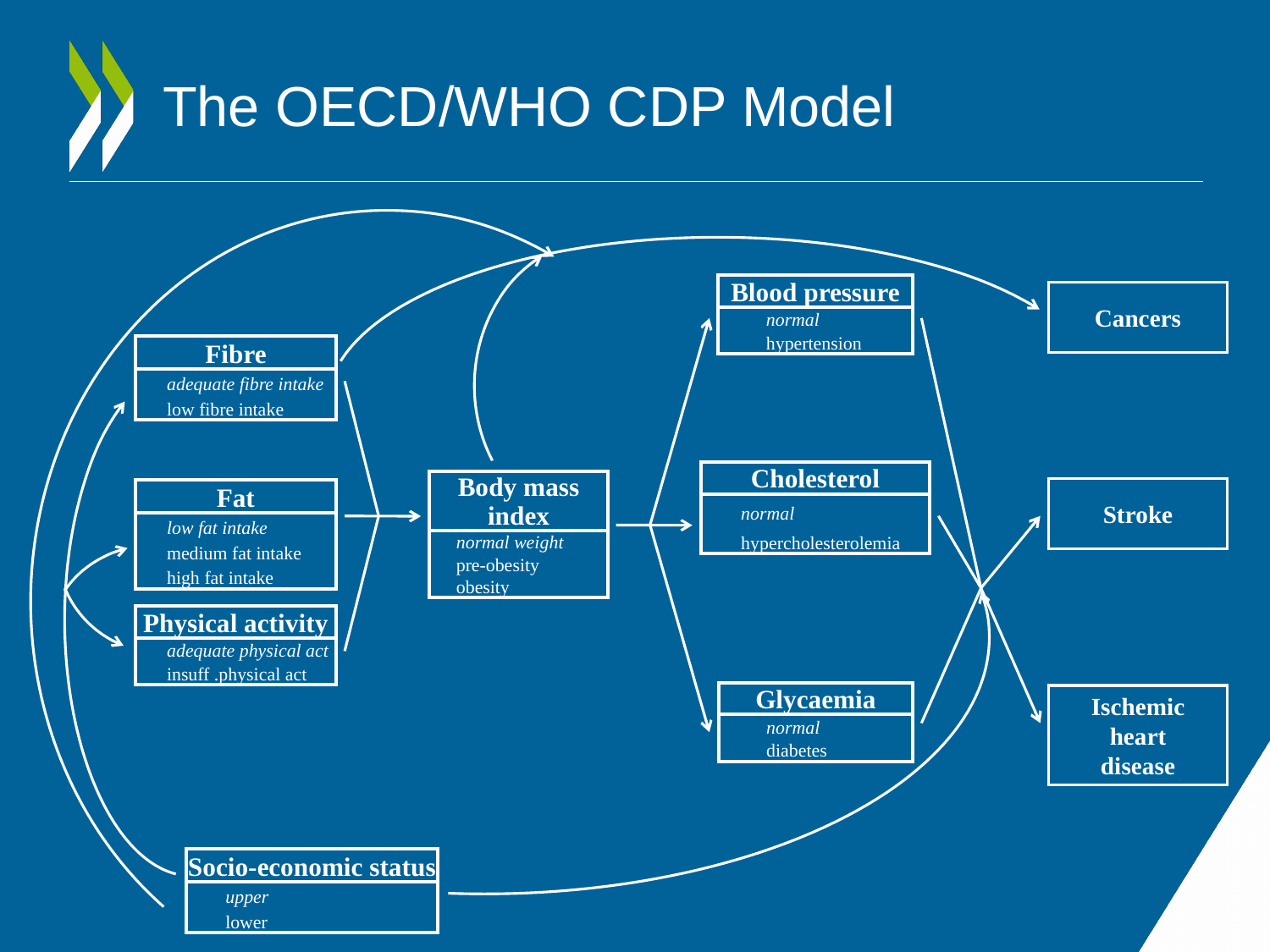

# The OECD/WHO CDP Model

| Blood pressure |  |
| --- | --- |
|  | normal |
|  | hypertension |

Cancers

| Fibre |  |
| --- | --- |
|  | adequate fibre intake |
|  | low fibre intake |

| Cholesterol |  |
| --- | --- |
|  | normal |
|  | hypercholesterolemia |
| Body mass index |  |
| --- | --- |
|  | normal weight |
|  | pre-obesity |
|  | obesity |

Stroke

| Fat |  |
| --- | --- |
|  | low fat intake |
|  | medium fat intake |
|  | high fat intake |

| Physical activity |  |
| --- | --- |
|  | adequate physical act |
|  | insuff .physical act |
| Glycaemia |  |
| --- | --- |
|  | normal |
|  | diabetes |
Ischemic heart
disease
| Socio-economic status |  |
| --- | --- |
|  | upper |
|  | lower |